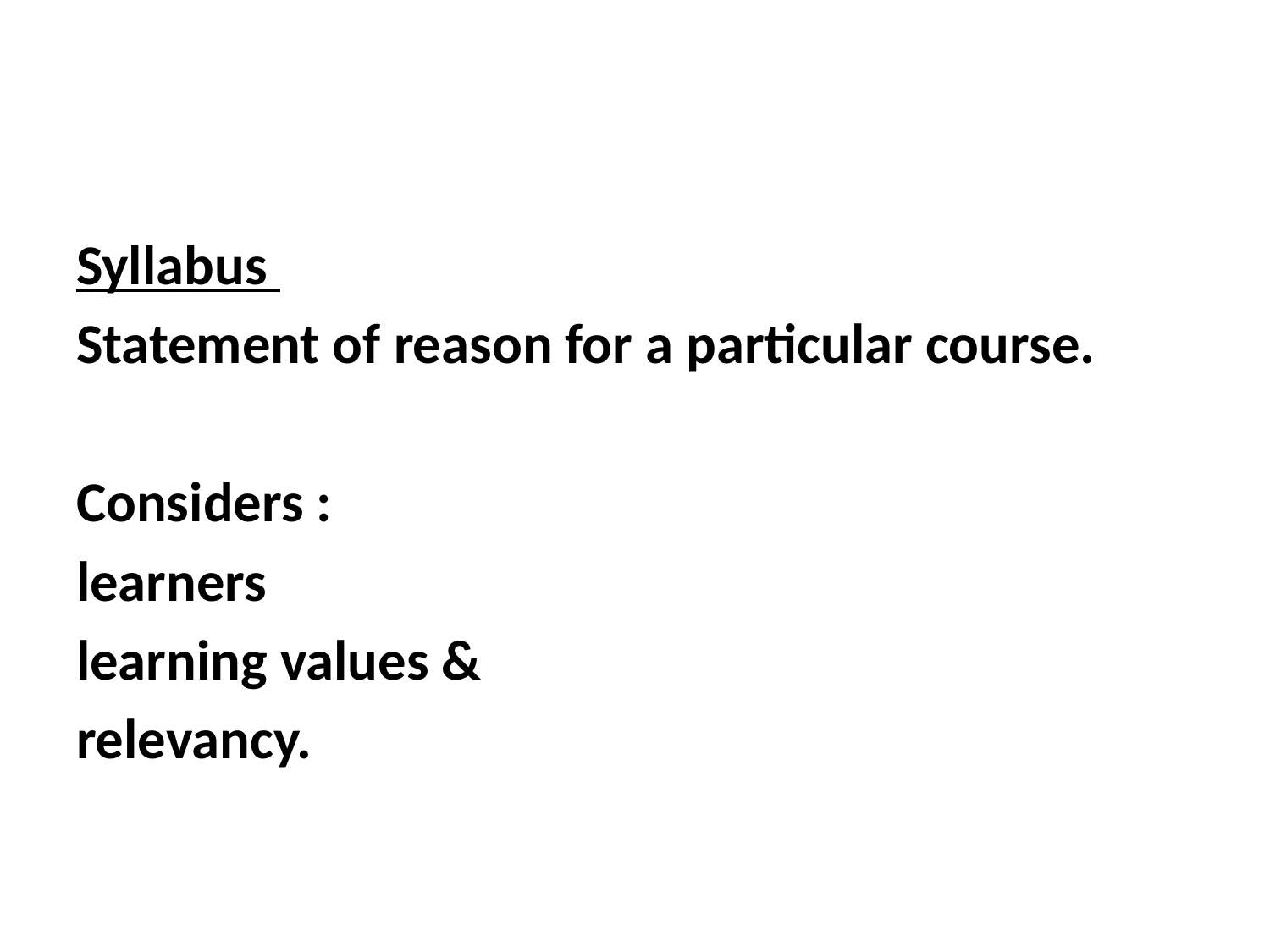

Syllabus
Statement of reason for a particular course.

Considers :
learners
learning values &
relevancy.